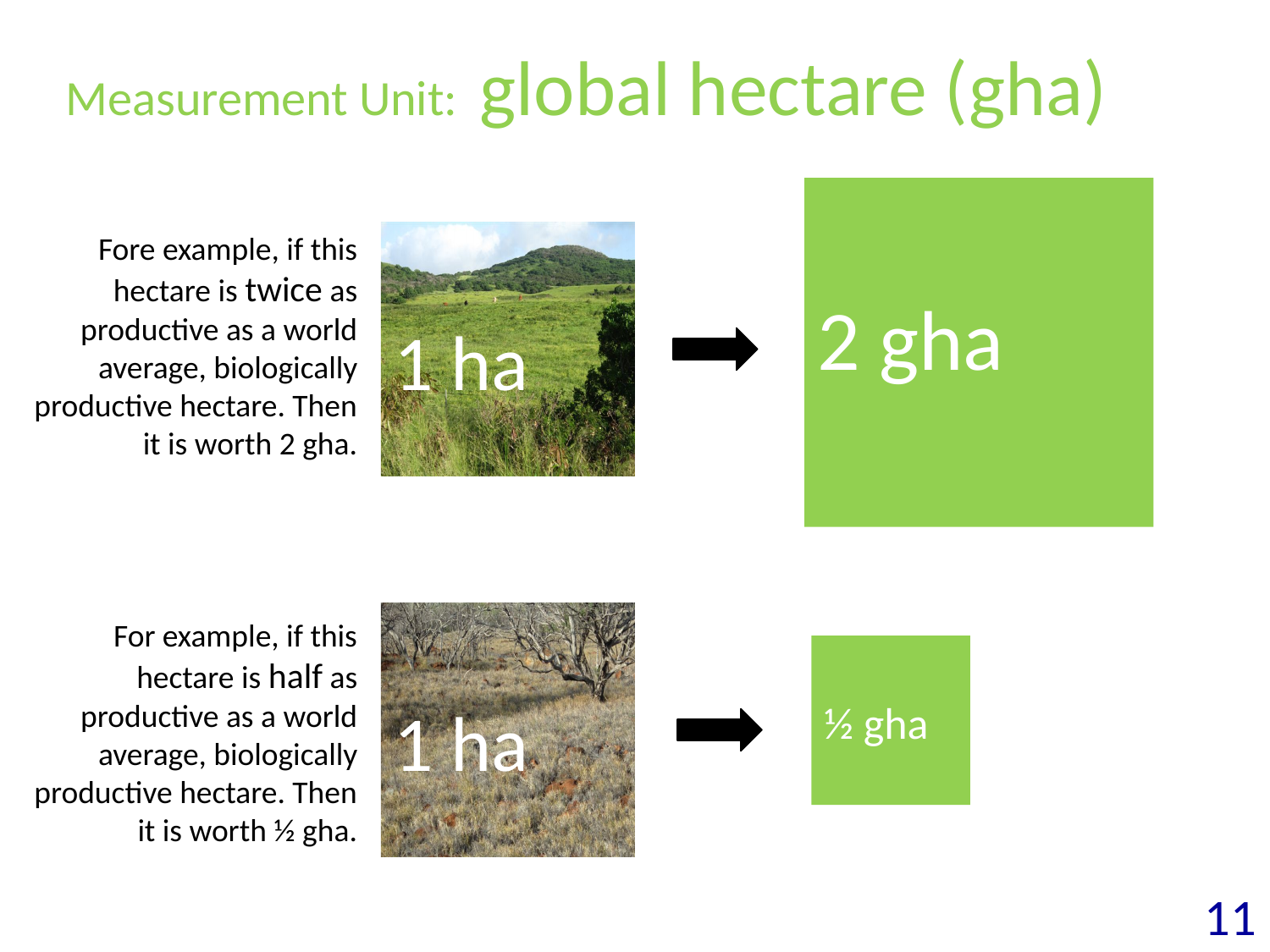

Measurement Unit:  global hectare (gha)

2 gha
Fore example, if this hectare is twice as productive as a world average, biologically productive hectare. Then it is worth 2 gha.

1 ha

1 ha
For example, if this hectare is half as productive as a world average, biologically productive hectare. Then it is worth ½ gha.

½ gha

11